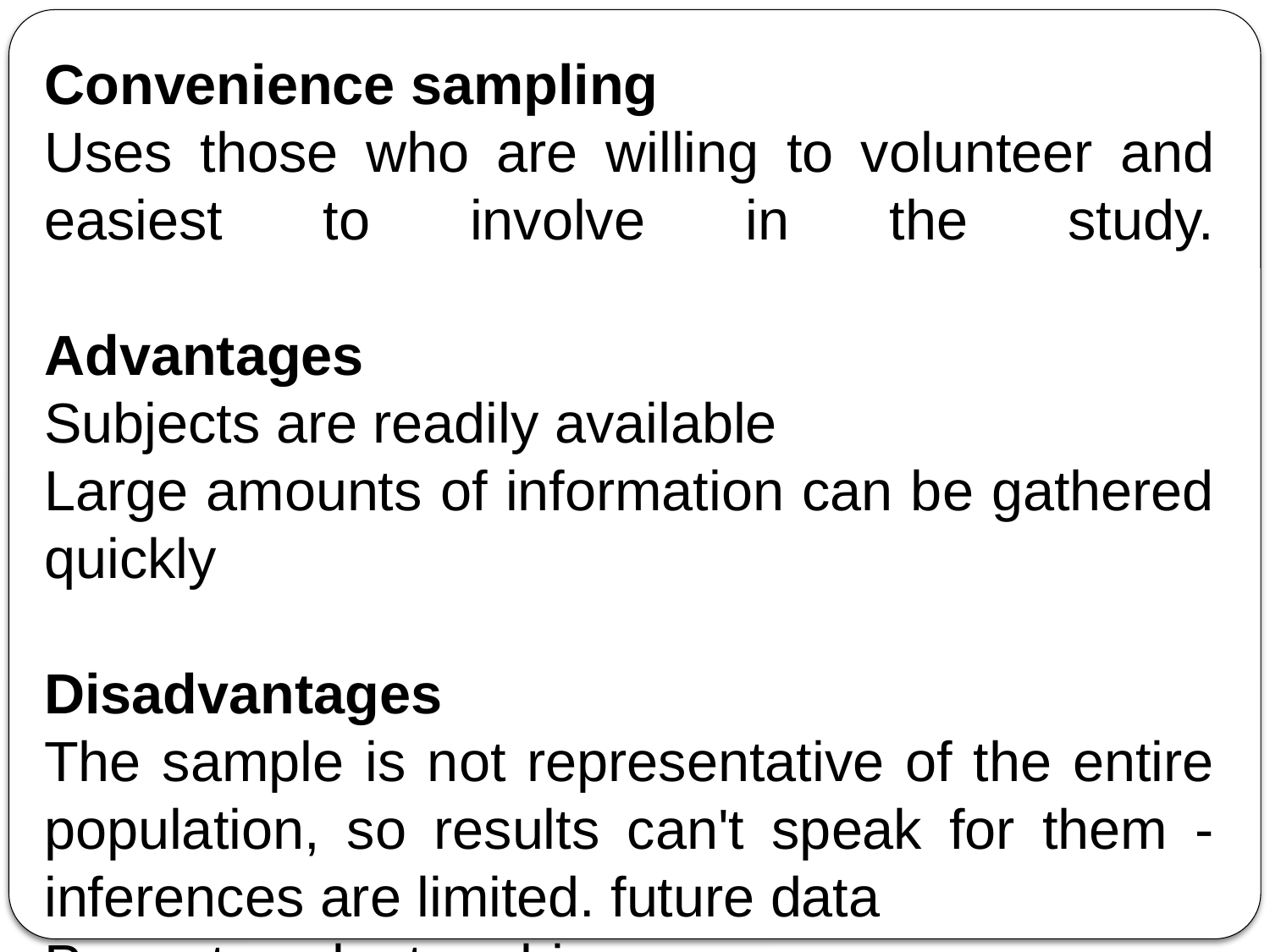

Convenience sampling
Uses those who are willing to volunteer and easiest to involve in the study.
Advantages
Subjects are readily available
Large amounts of information can be gathered quickly

Disadvantages
The sample is not representative of the entire population, so results can't speak for them - inferences are limited. future data
Prone to volunteer bias